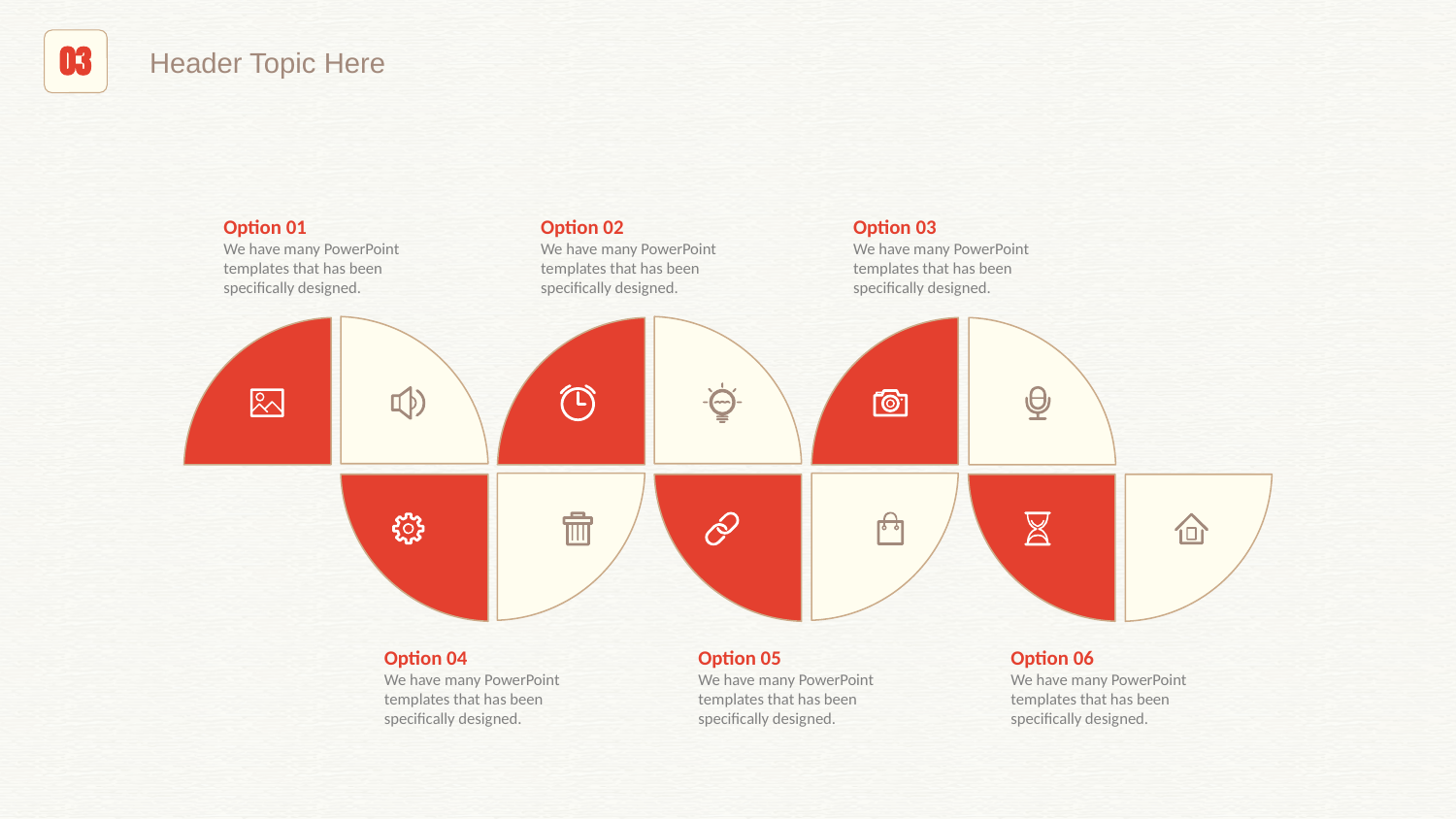

03
Header Topic Here
Option 01
We have many PowerPoint templates that has been specifically designed.
Option 02
We have many PowerPoint templates that has been specifically designed.
Option 03
We have many PowerPoint templates that has been specifically designed.

Option 04
We have many PowerPoint templates that has been specifically designed.
Option 05
We have many PowerPoint templates that has been specifically designed.
Option 06
We have many PowerPoint templates that has been specifically designed.